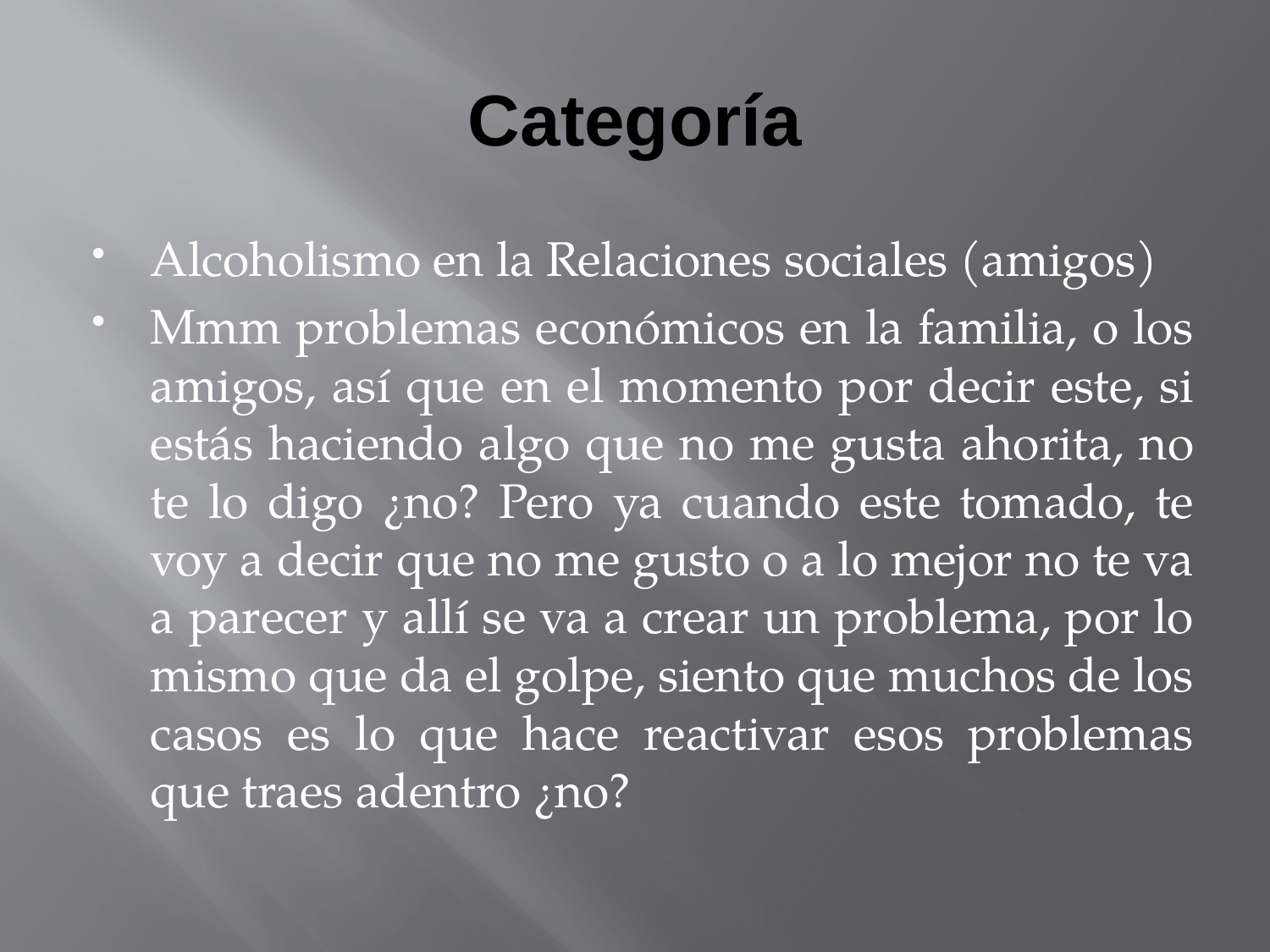

# Categoría
Alcoholismo en la Relaciones sociales (amigos)
Mmm problemas económicos en la familia, o los amigos, así que en el momento por decir este, si estás haciendo algo que no me gusta ahorita, no te lo digo ¿no? Pero ya cuando este tomado, te voy a decir que no me gusto o a lo mejor no te va a parecer y allí se va a crear un problema, por lo mismo que da el golpe, siento que muchos de los casos es lo que hace reactivar esos problemas que traes adentro ¿no?